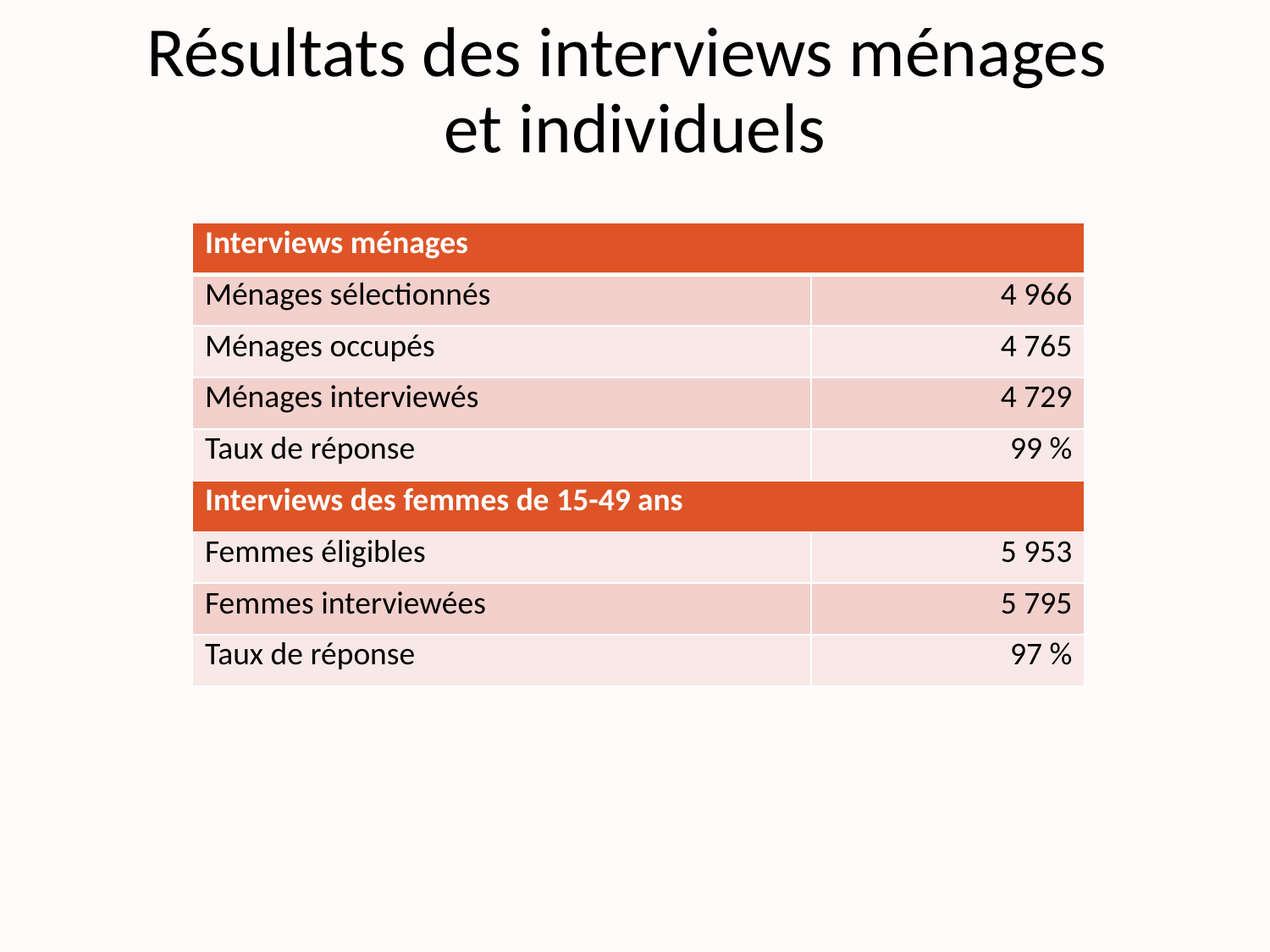

# Résultats des interviews ménages et individuels
| Interviews ménages |  |
| --- | --- |
| Ménages sélectionnés | 4 966 |
| Ménages occupés | 4 765 |
| Ménages interviewés | 4 729 |
| Taux de réponse | 99 % |
| Interviews des femmes de 15-49 ans |  |
| Femmes éligibles | 5 953 |
| Femmes interviewées | 5 795 |
| Taux de réponse | 97 % |